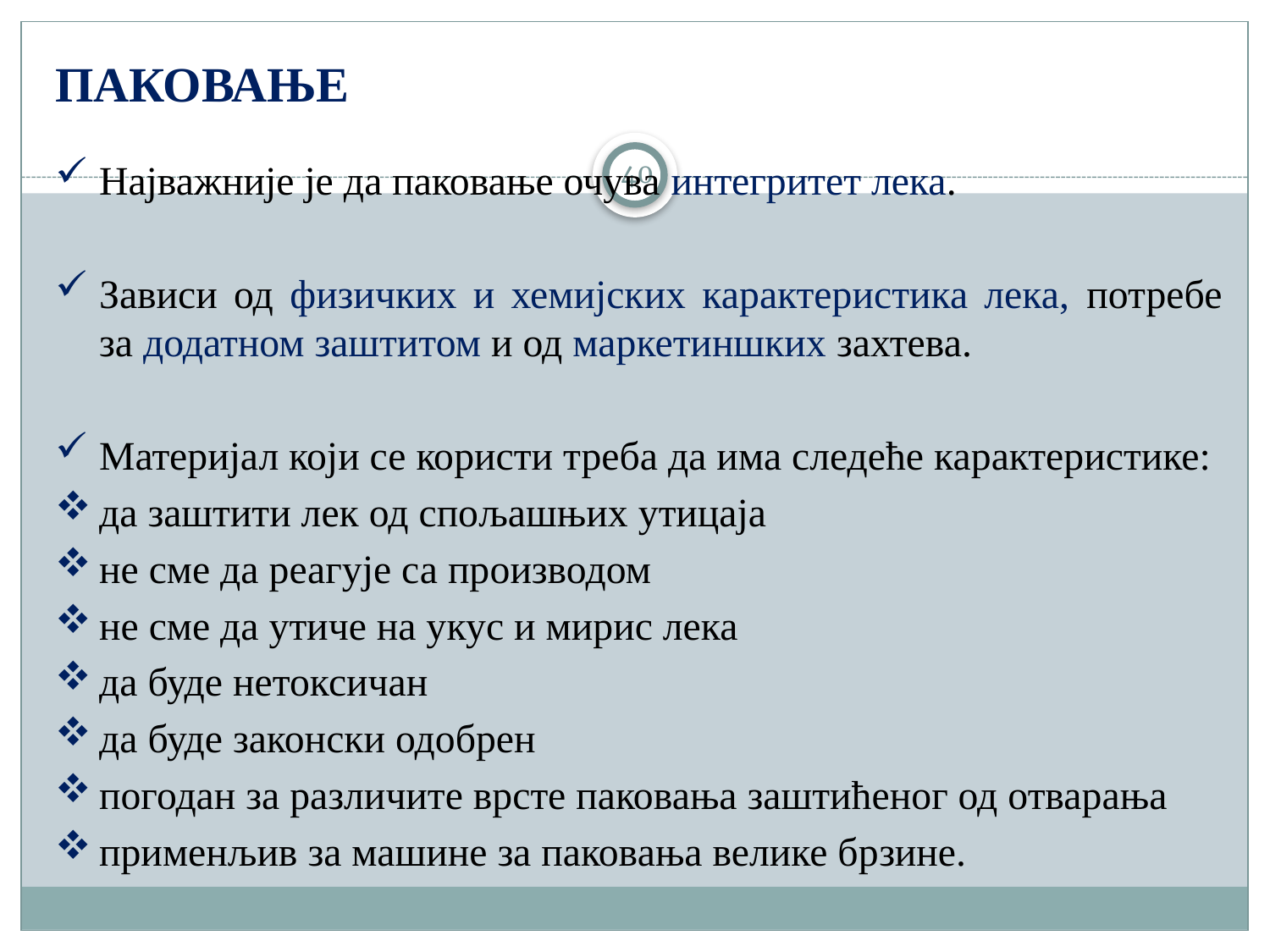

ПАКОВАЊЕ

Најважније је да паковање очува интегритет лека.

Зависи од физичких и хемијских карактеристика лека, потребе за додатном заштитом и од маркетиншких захтева.

Материјал који се користи треба да има следеће карактеристике:
да заштити лек од спољашњих утицаја
не сме да реагује са производом
не сме да утиче на укус и мирис лека
да буде нетоксичан
да буде законски одобрен
погодан за различите врсте паковања заштићеног од отварања
применљив за машине за паковања велике брзине.

40